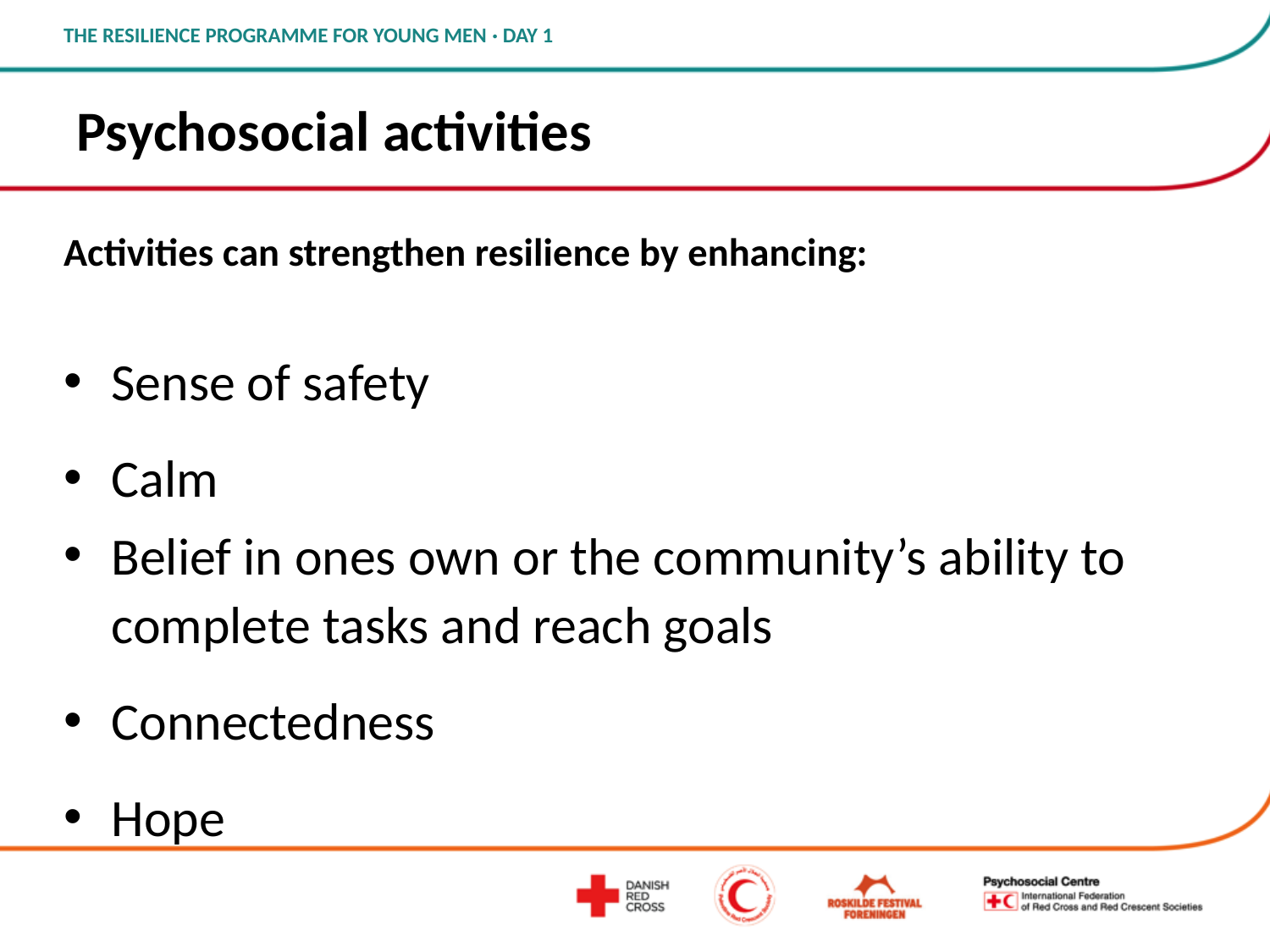

# Psychosocial activities
Activities can strengthen resilience by enhancing:

Sense of safety
Calm
Belief in ones own or the community’s ability to   complete tasks and reach goals
Connectedness
Hope